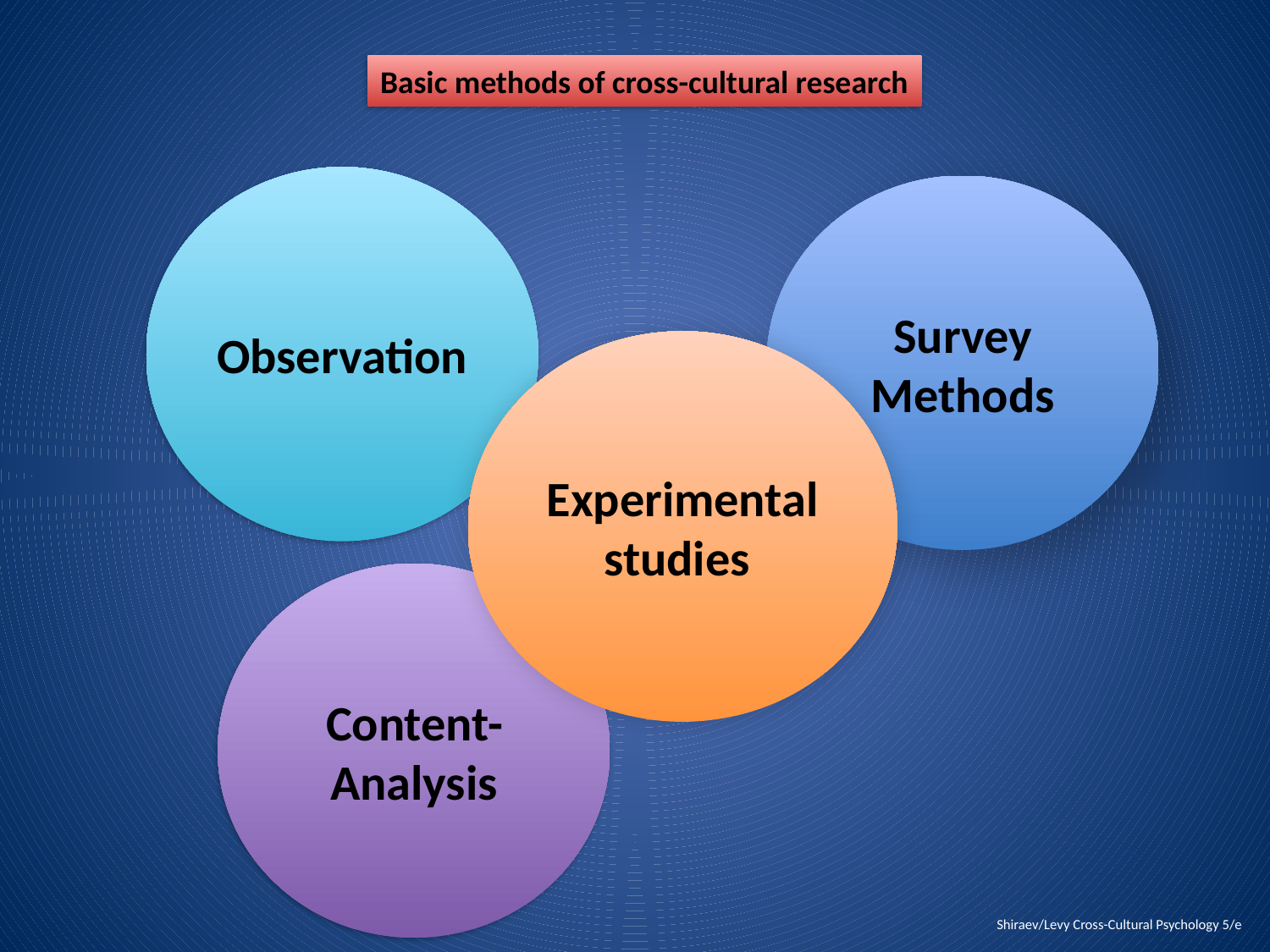

Basic methods of cross-cultural research
Observation
Survey Methods
Experimental studies
Content-Analysis
Shiraev/Levy Cross-Cultural Psychology 5/e